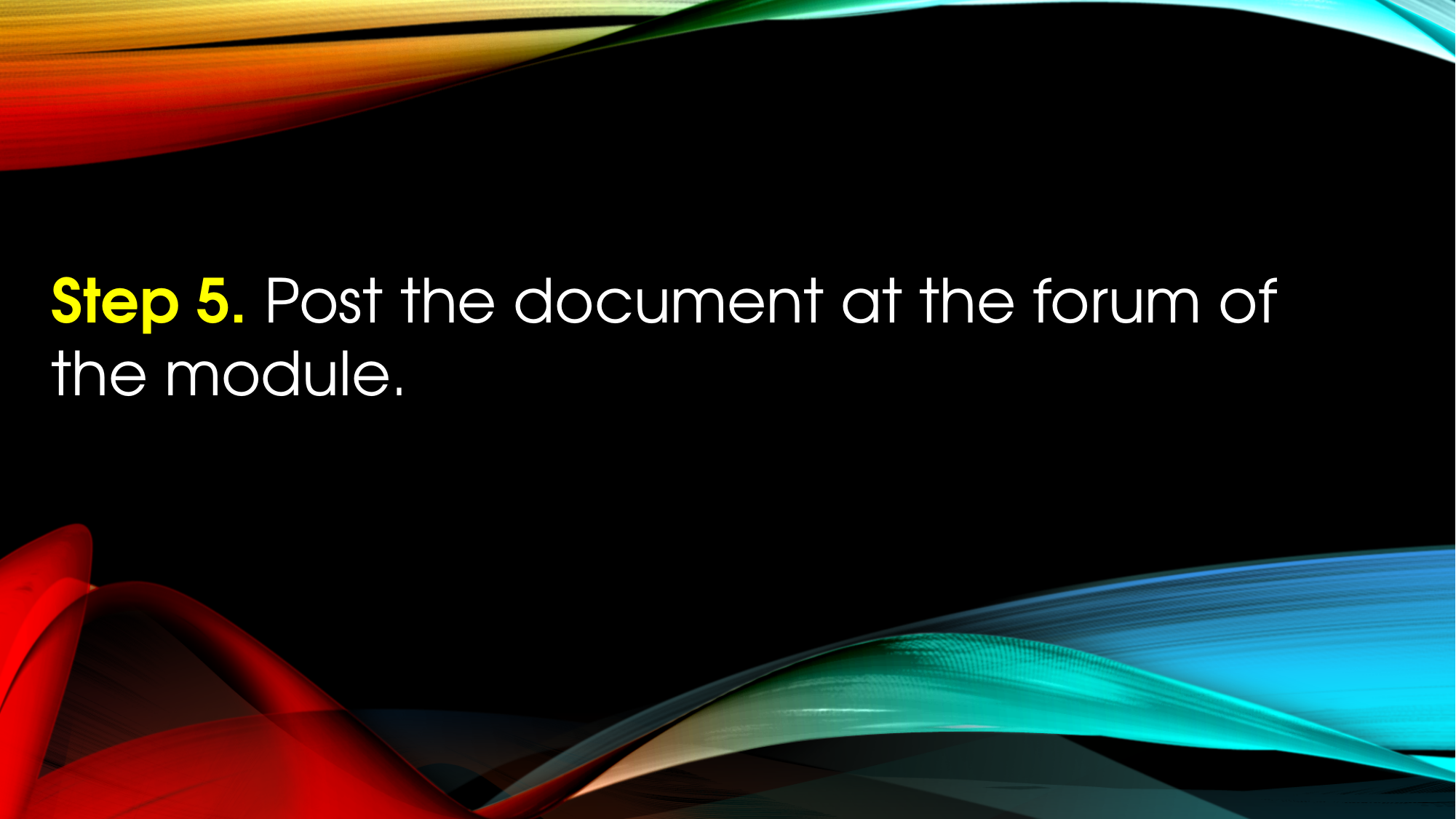

Step 5. Post the document at the forum of the module.